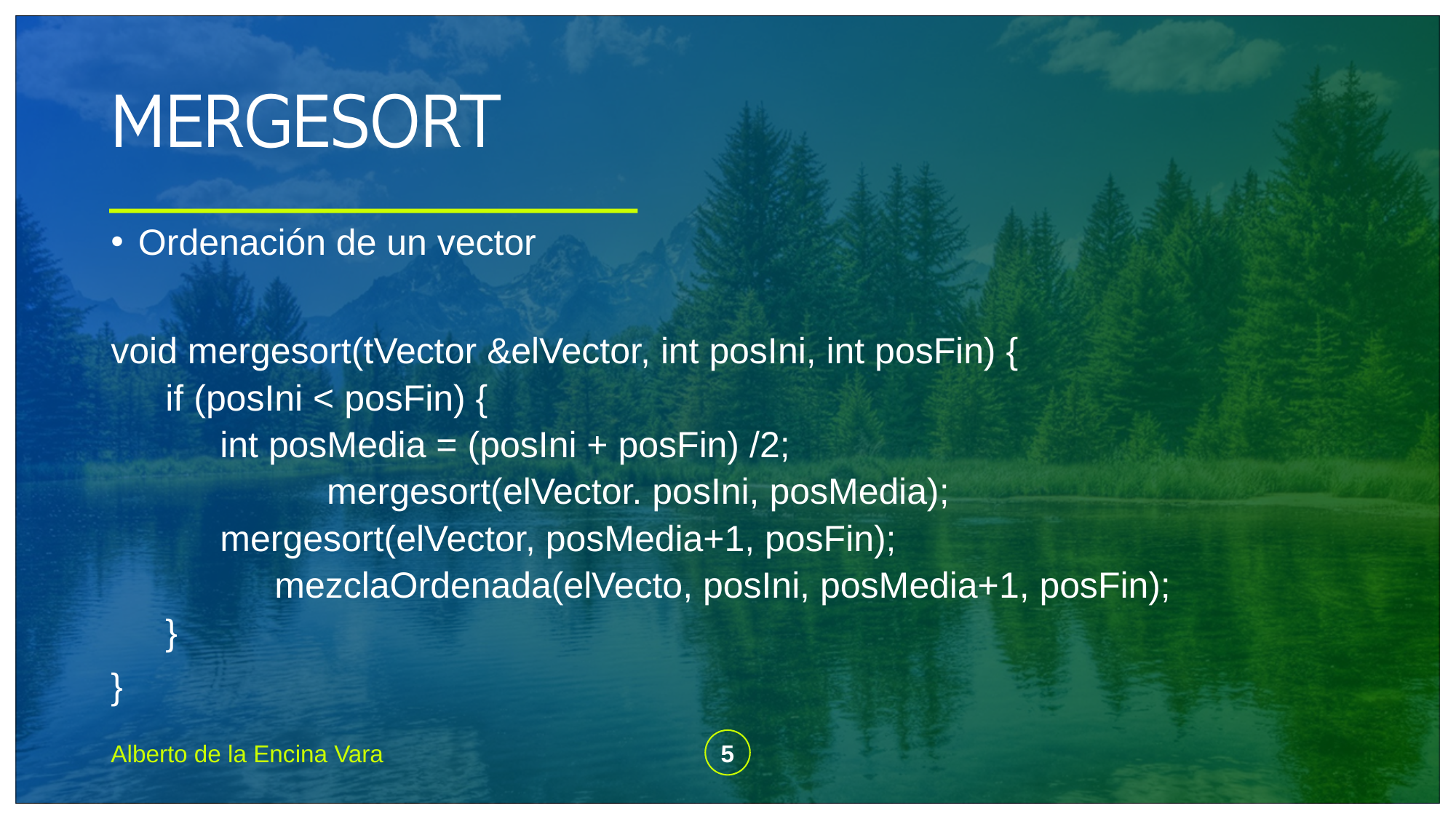

# MERGESORT
Ordenación de un vector

void mergesort(tVector &elVector, int posIni, int posFin) {
if (posIni < posFin) {
int posMedia = (posIni + posFin) /2;
	mergesort(elVector. posIni, posMedia);
mergesort(elVector, posMedia+1, posFin);
	mezclaOrdenada(elVecto, posIni, posMedia+1, posFin);
}
}
Alberto de la Encina Vara
5